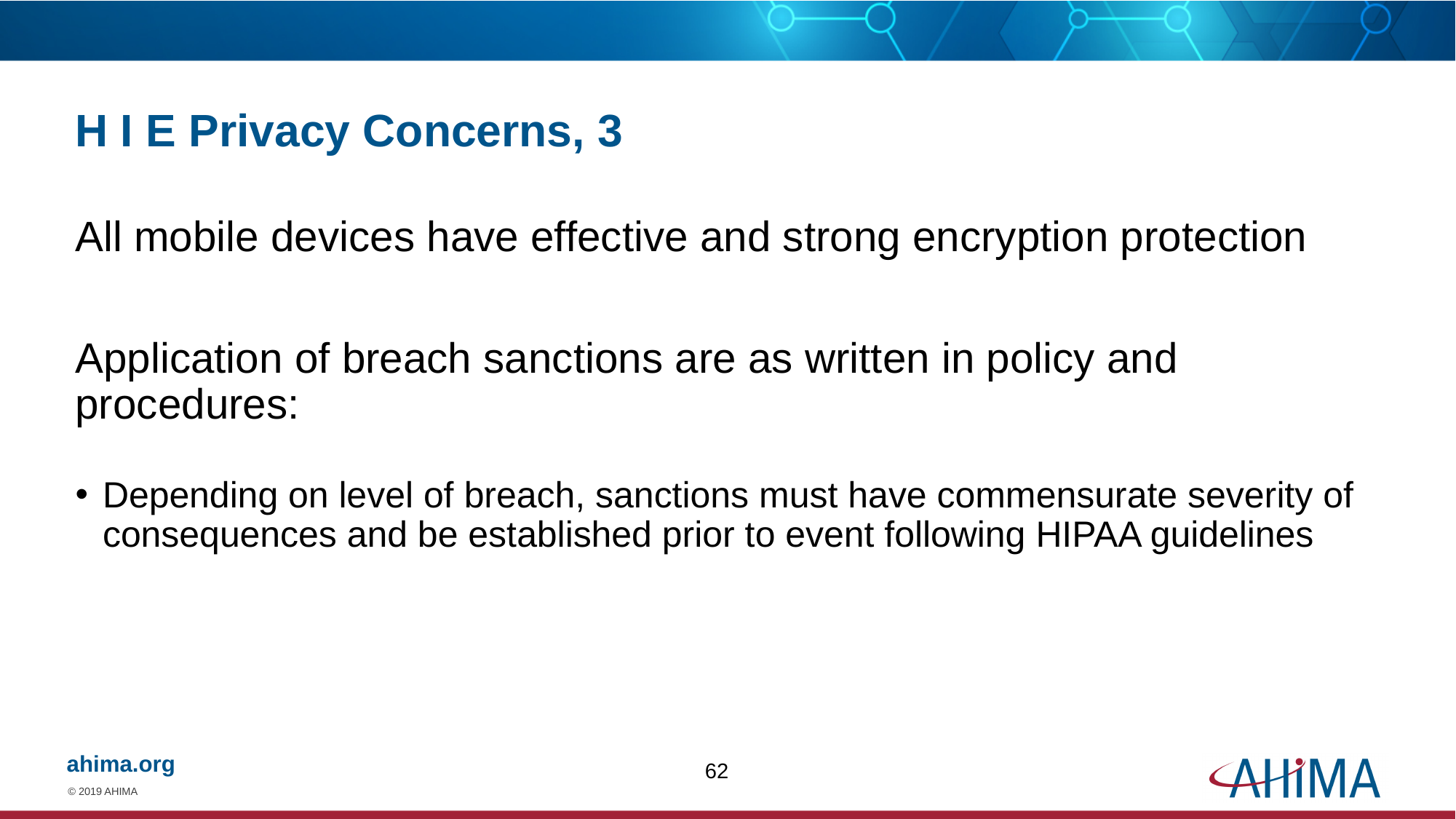

# H I E Privacy Concerns, 3
All mobile devices have effective and strong encryption protection

Application of breach sanctions are as written in policy and procedures:

Depending on level of breach, sanctions must have commensurate severity of consequences and be established prior to event following HIPAA guidelines